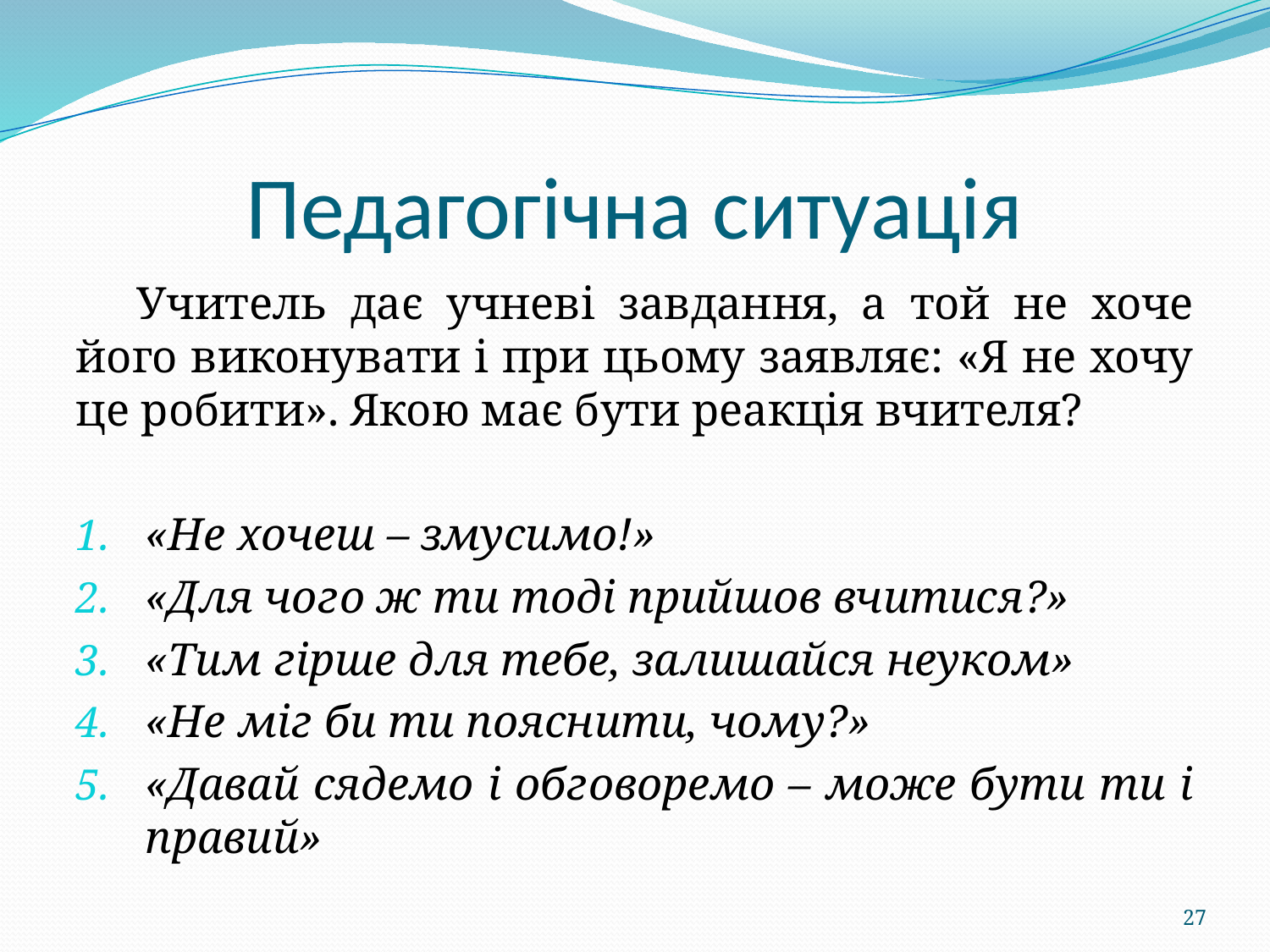

# Педагогічна ситуація
Учитель дає учневі завдання, а той не хоче його виконувати і при цьому заявляє: «Я не хочу це робити». Якою має бути реакція вчителя?

«Не хочеш – змусимо!»
«Для чого ж ти тоді прийшов вчитися?»
«Тим гірше для тебе, залишайся неуком»
«Не міг би ти пояснити, чому?»
«Давай сядемо і обговоремо – може бути ти і правий»
27